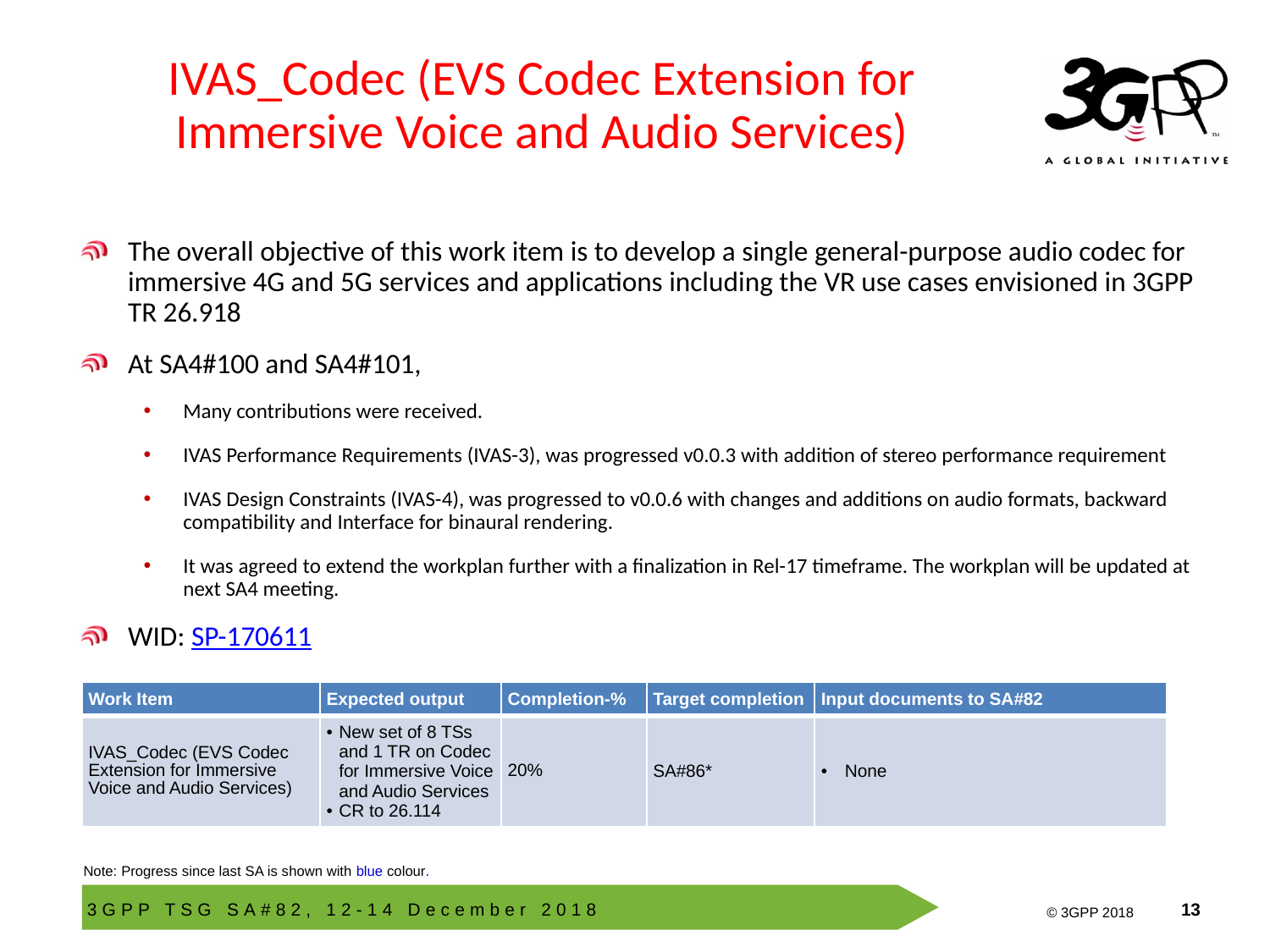

# IVAS_Codec (EVS Codec Extension for Immersive Voice and Audio Services)
The overall objective of this work item is to develop a single general-purpose audio codec for immersive 4G and 5G services and applications including the VR use cases envisioned in 3GPP TR 26.918
At SA4#100 and SA4#101,
Many contributions were received.
IVAS Performance Requirements (IVAS-3), was progressed v0.0.3 with addition of stereo performance requirement
IVAS Design Constraints (IVAS-4), was progressed to v0.0.6 with changes and additions on audio formats, backward compatibility and Interface for binaural rendering.
It was agreed to extend the workplan further with a finalization in Rel-17 timeframe. The workplan will be updated at next SA4 meeting.
WID: SP-170611
| Work Item | Expected output | Completion-% | Target completion | Input documents to SA#82 |
| --- | --- | --- | --- | --- |
| IVAS\_Codec (EVS Codec Extension for Immersive Voice and Audio Services) | New set of 8 TSs and 1 TR on Codec for Immersive Voice and Audio Services CR to 26.114 | 20% | SA#86\* | None |
Note: Progress since last SA is shown with blue colour.